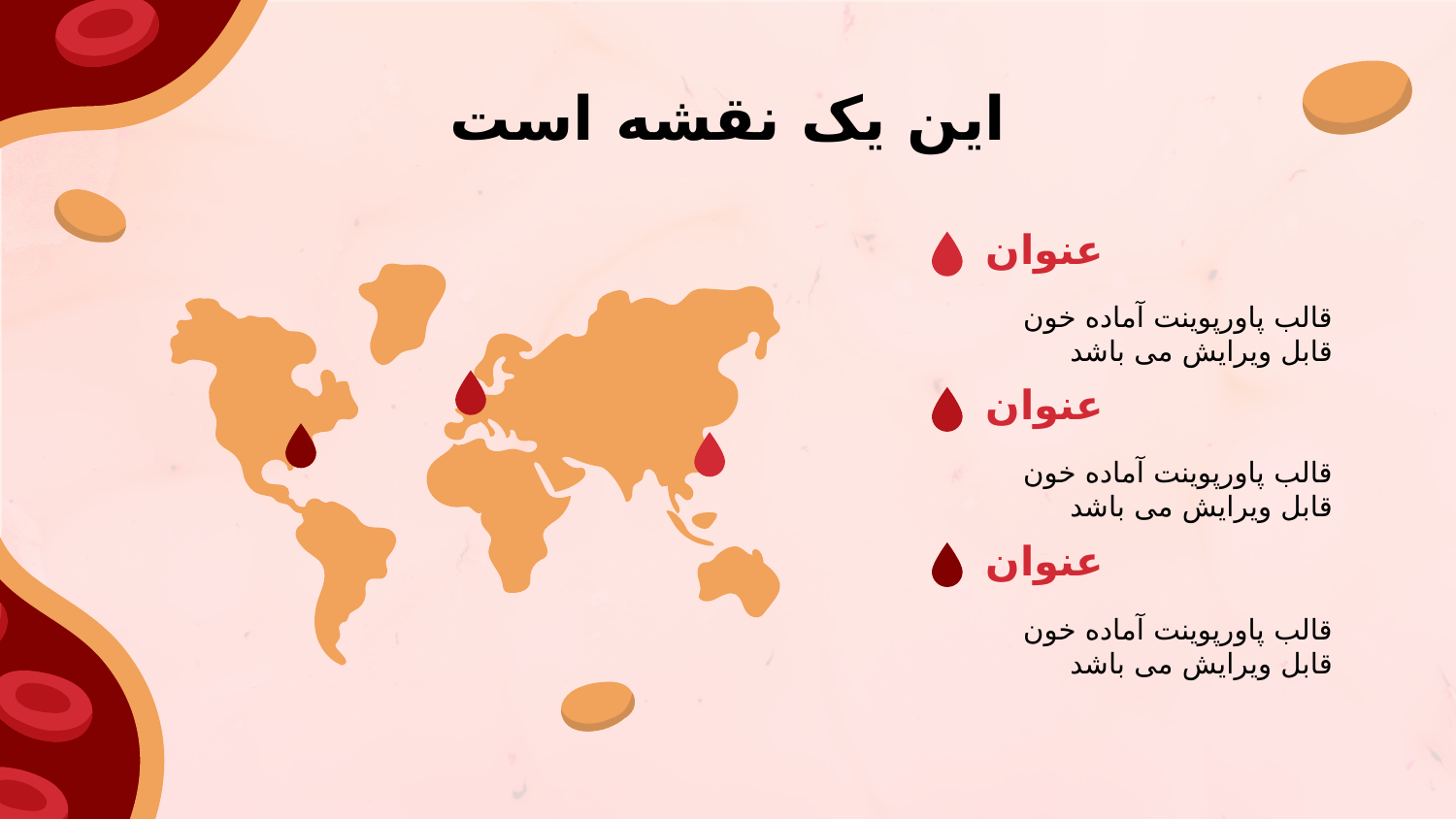

# این یک نقشه است

عنوان

قالب پاورپوینت آماده خون قابل ویرایش می باشد
عنوان

قالب پاورپوینت آماده خون قابل ویرایش می باشد
عنوان

قالب پاورپوینت آماده خون قابل ویرایش می باشد